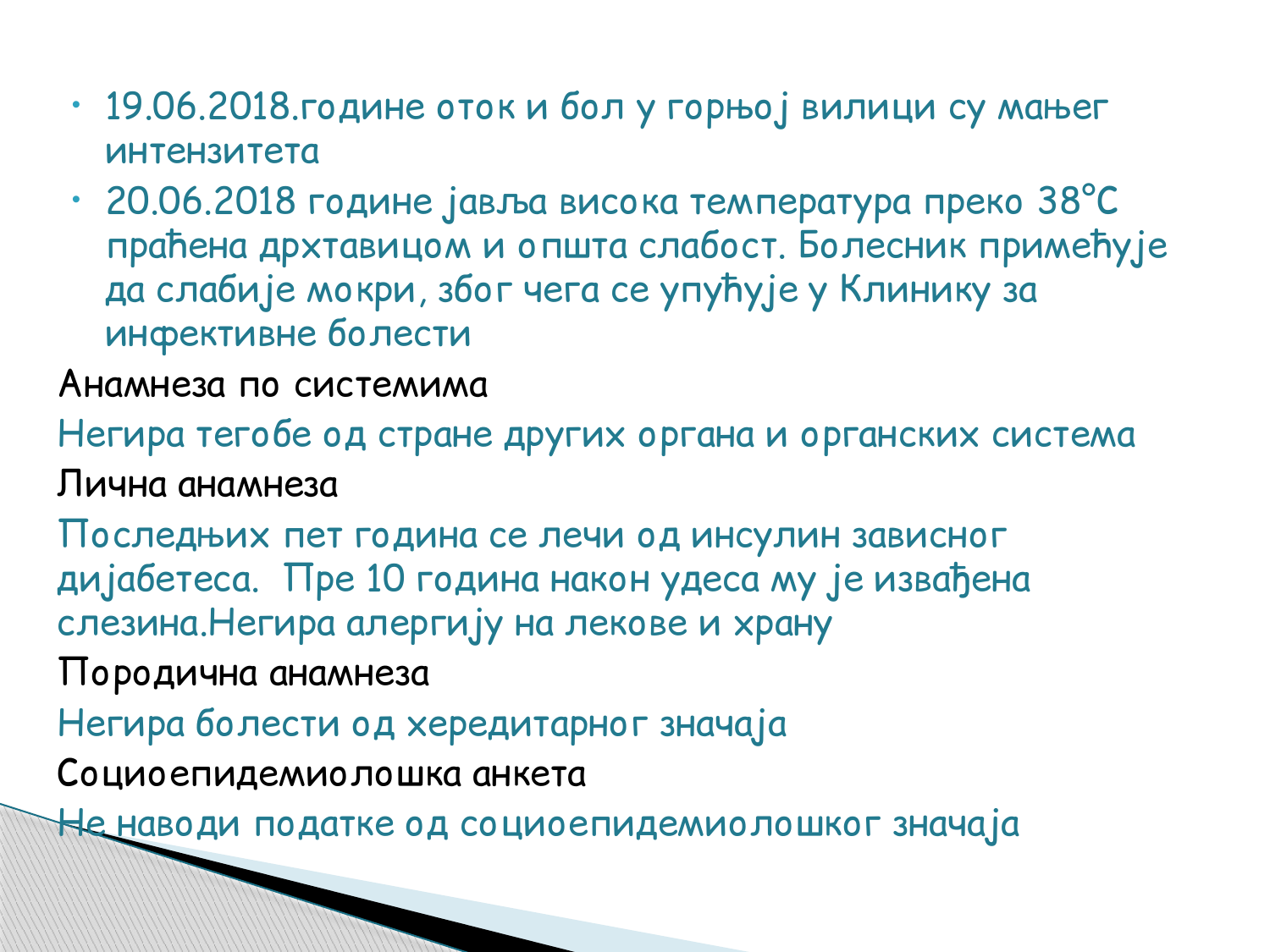

19.06.2018.године оток и бол у горњој вилици су мањег интензитета
20.06.2018 године јавља висока температура преко 38°С праћена дрхтавицом и општа слабост. Болесник примећује да слабије мокри, због чега се упућује у Клинику за инфективне болести
Анамнеза по системима
Негира тегобе од стране других органа и органских система
Лична анамнеза
Последњих пет година се лечи од инсулин зависног дијабетеса.  Пре 10 година након удеса му је извађена слезина.Негира алергију на лекове и храну
Породична анамнеза
Негира болести од хередитарног значаја
Социоепидемиолошка анкета
Не наводи податке од социоепидемиолошког значаја